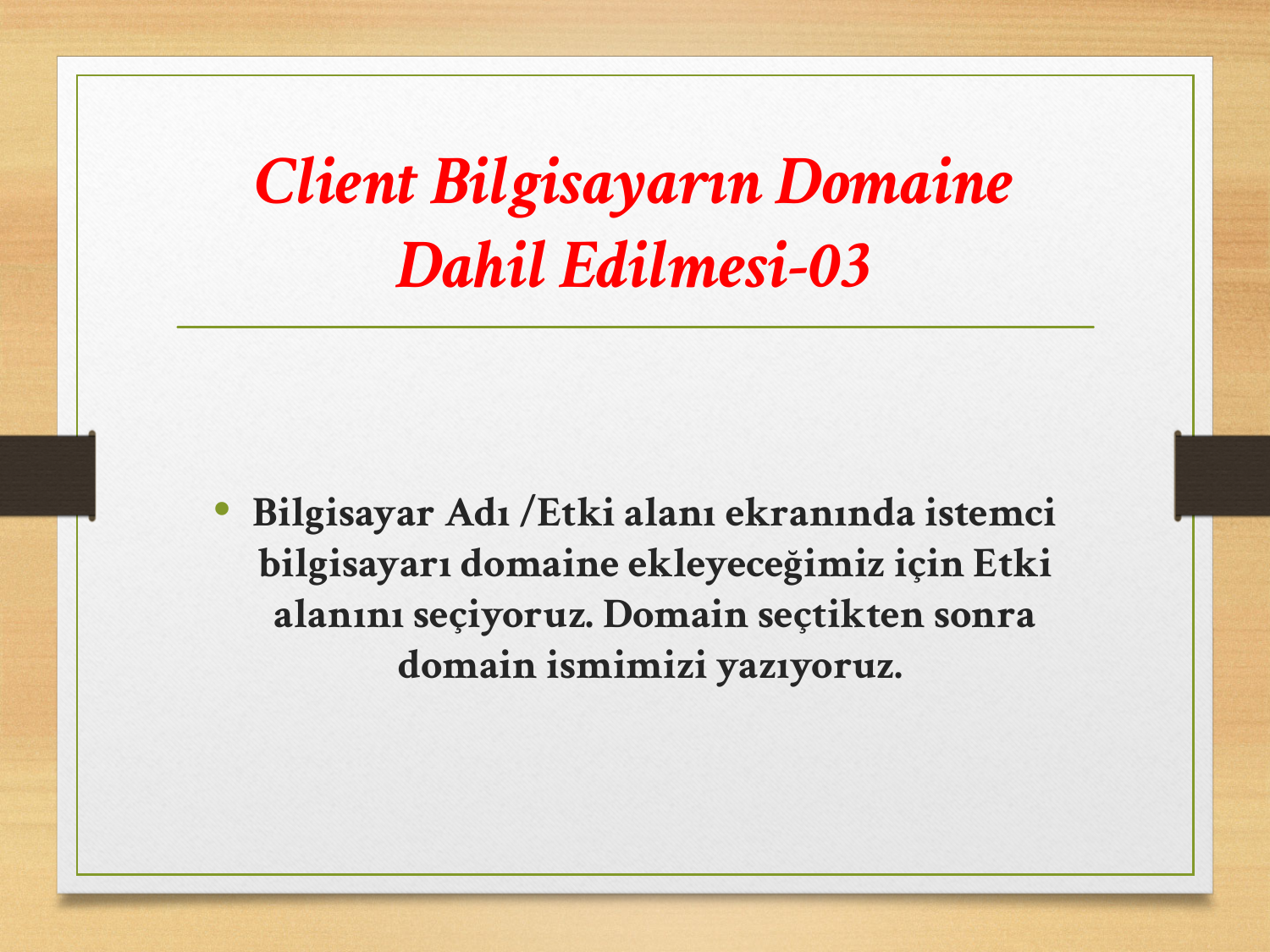

# Client Bilgisayarın Domaine Dahil Edilmesi-03
Bilgisayar Adı /Etki alanı ekranında istemci bilgisayarı domaine ekleyeceğimiz için Etki alanını seçiyoruz. Domain seçtikten sonra domain ismimizi yazıyoruz.